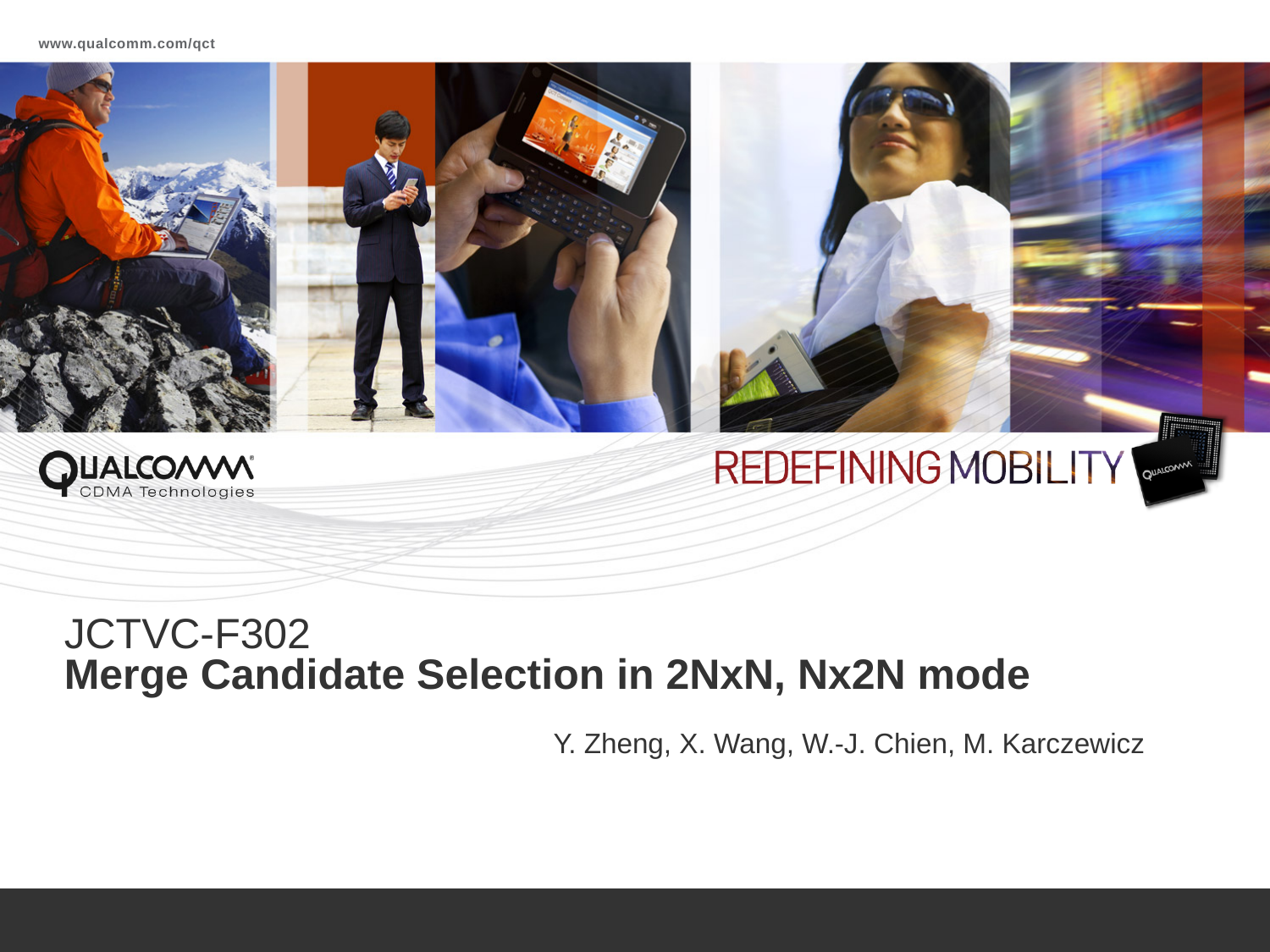

# JCTVC-F302 Merge Candidate Selection in 2NxN, Nx2N mode
Y. Zheng, X. Wang, W.-J. Chien, M. Karczewicz